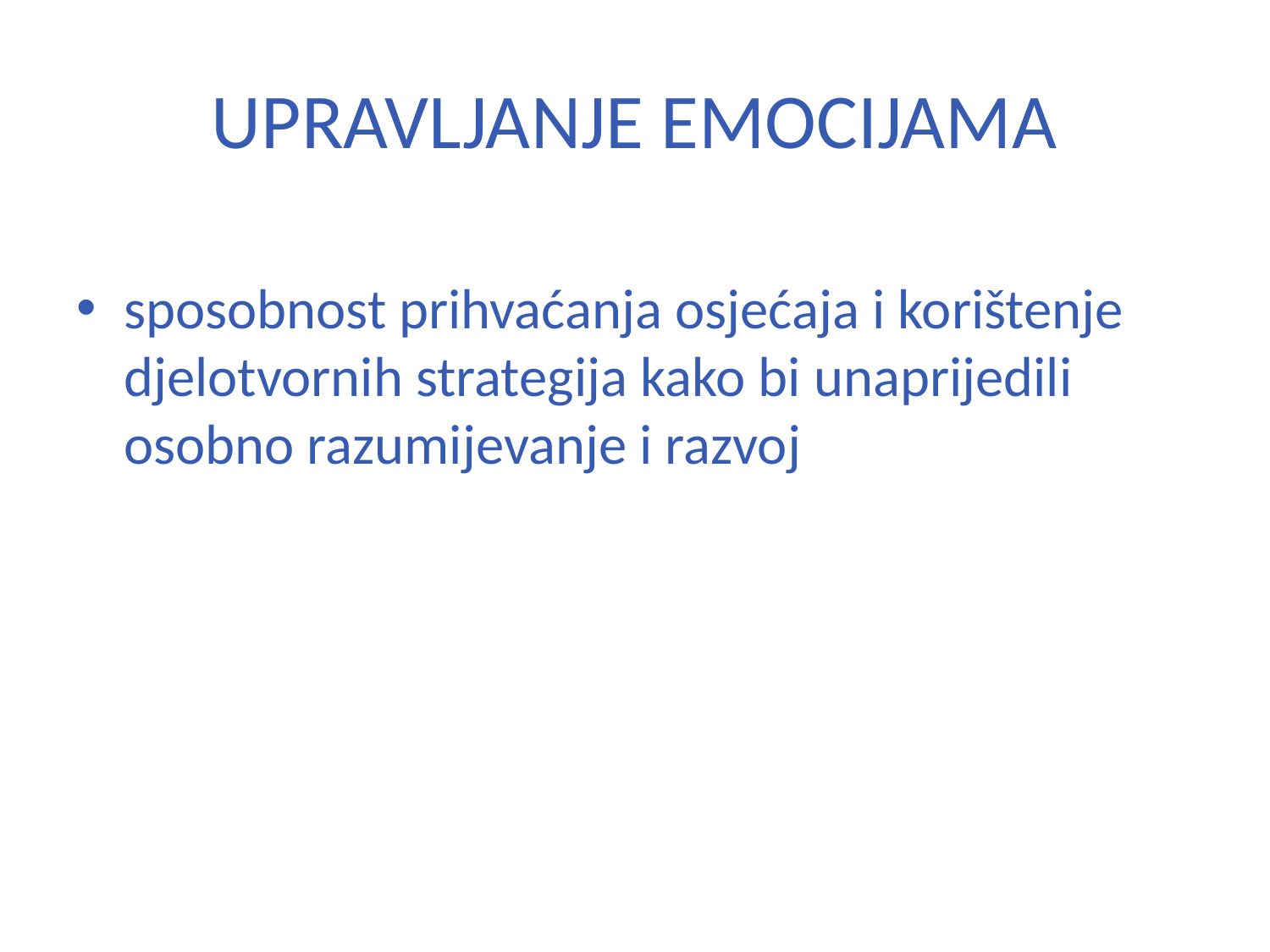

# UPRAVLJANJE EMOCIJAMA
sposobnost prihvaćanja osjećaja i korištenje djelotvornih strategija kako bi unaprijedili osobno razumijevanje i razvoj